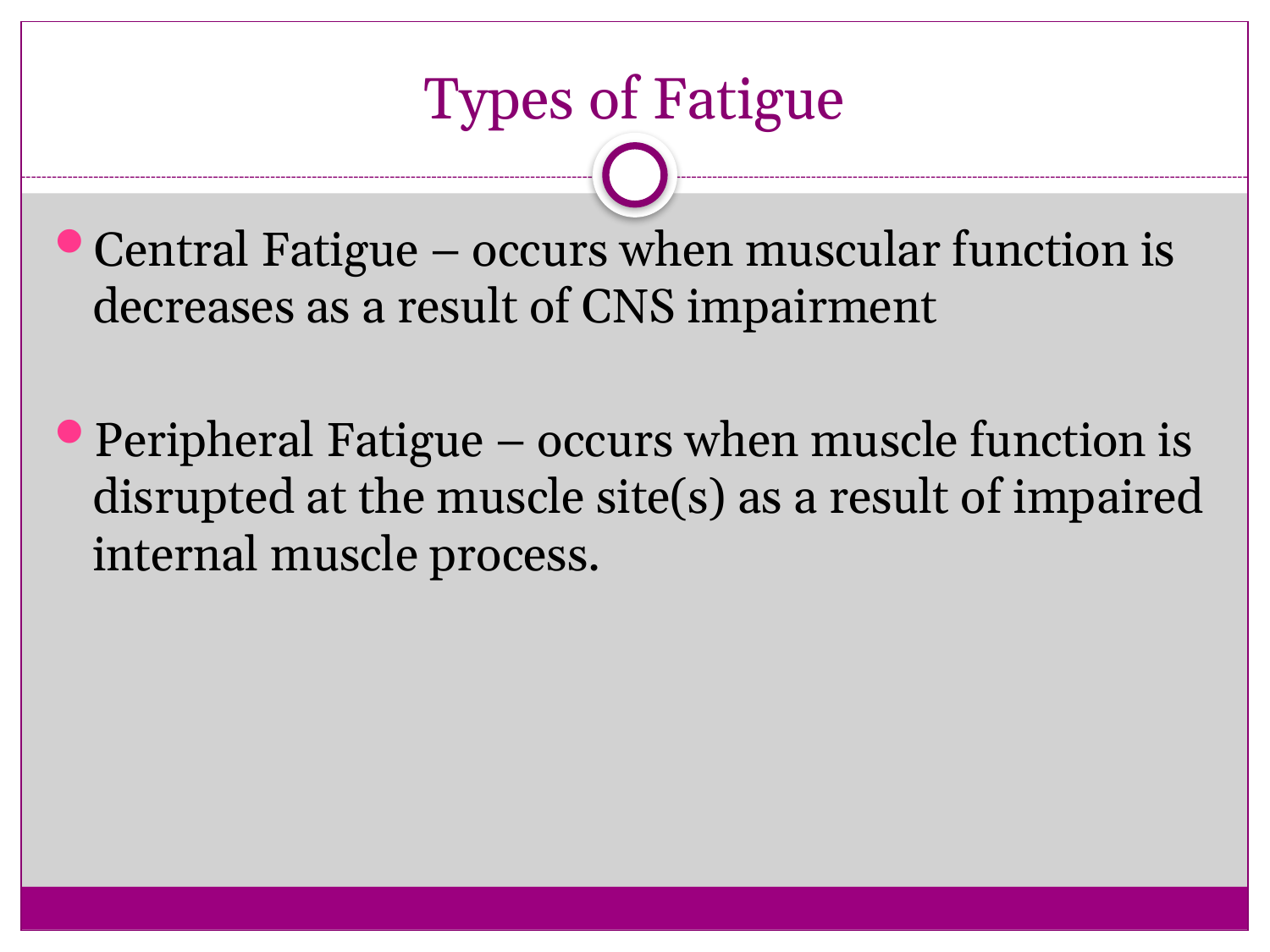

# Types of Fatigue
Central Fatigue – occurs when muscular function is decreases as a result of CNS impairment

Peripheral Fatigue – occurs when muscle function is disrupted at the muscle site(s) as a result of impaired internal muscle process.